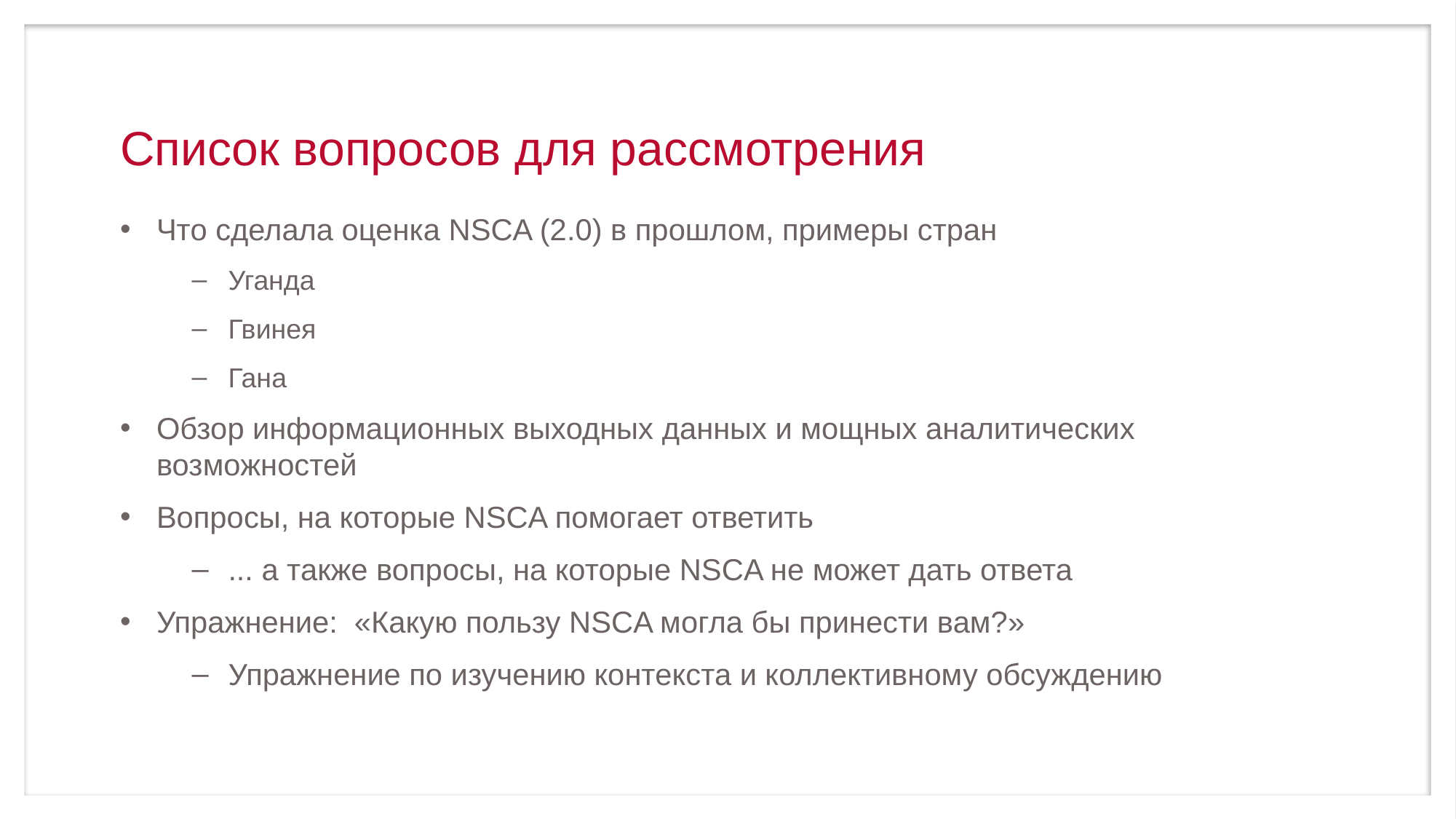

# Список вопросов для рассмотрения
Что сделала оценка NSCA (2.0) в прошлом, примеры стран
Уганда
Гвинея
Гана
Обзор информационных выходных данных и мощных аналитических возможностей
Вопросы, на которые NSCA помогает ответить
... а также вопросы, на которые NSCA не может дать ответа
Упражнение:  «Какую пользу NSCA могла бы принести вам?»
Упражнение по изучению контекста и коллективному обсуждению